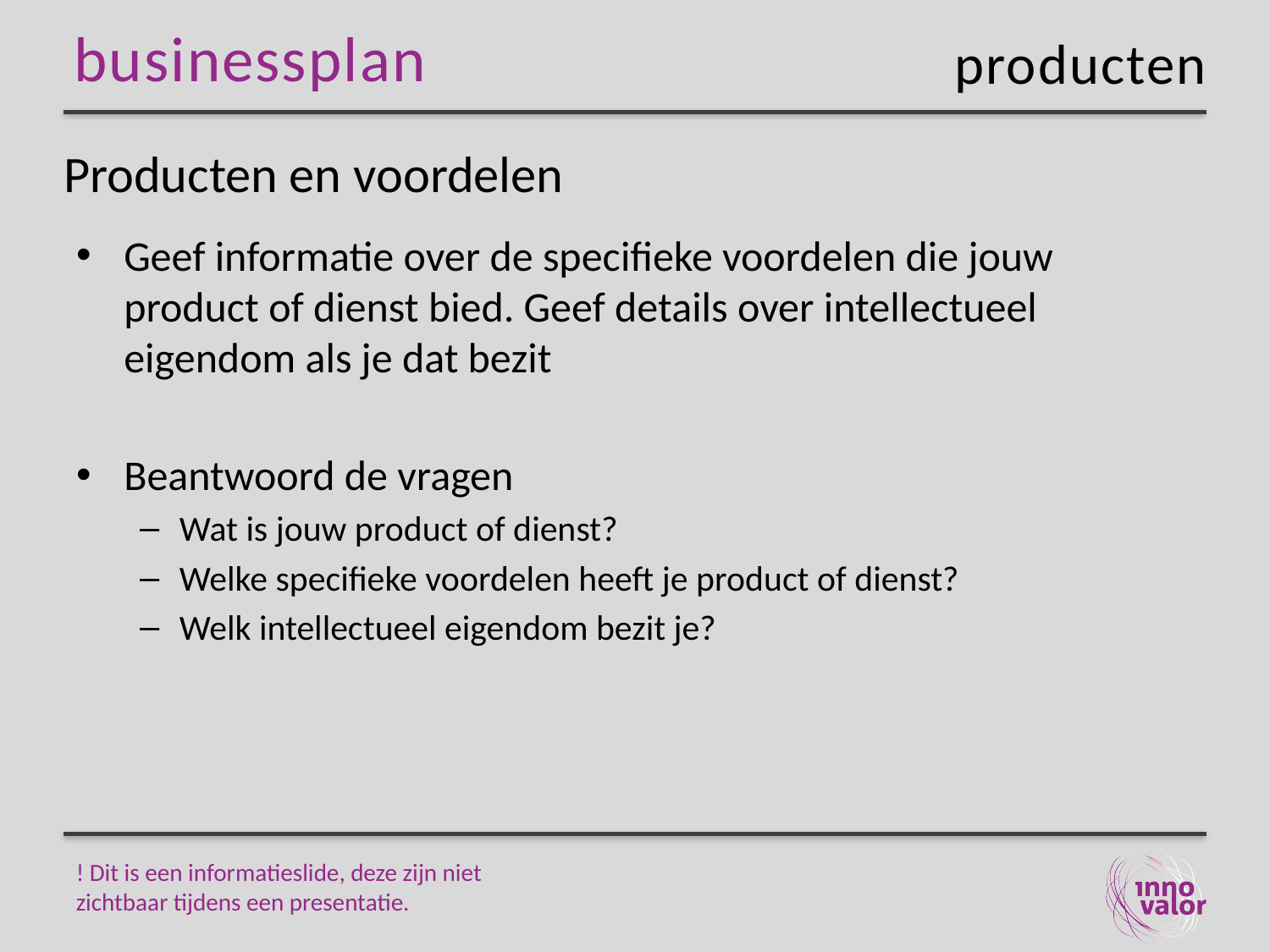

producten
# Producten en voordelen
Geef informatie over de specifieke voordelen die jouw product of dienst bied. Geef details over intellectueel eigendom als je dat bezit

Beantwoord de vragen
Wat is jouw product of dienst?
Welke specifieke voordelen heeft je product of dienst?
Welk intellectueel eigendom bezit je?
! Dit is een informatieslide, deze zijn niet zichtbaar tijdens een presentatie.